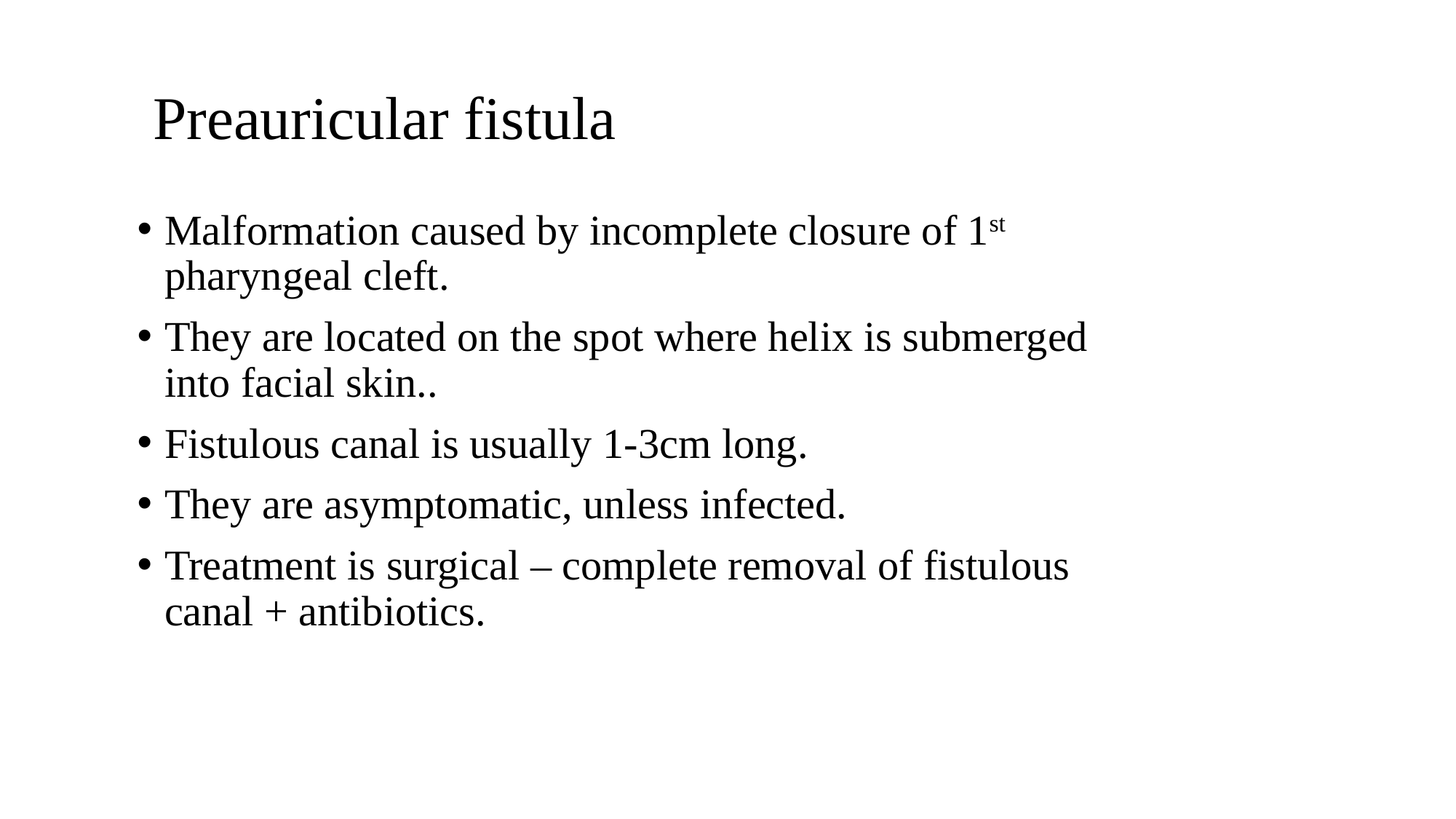

# Preauricular fistula
Malformation caused by incomplete closure of 1st pharyngeal cleft.
They are located on the spot where helix is submerged into facial skin..
Fistulous canal is usually 1-3cm long.
They are asymptomatic, unless infected.
Treatment is surgical – complete removal of fistulous canal + antibiotics.